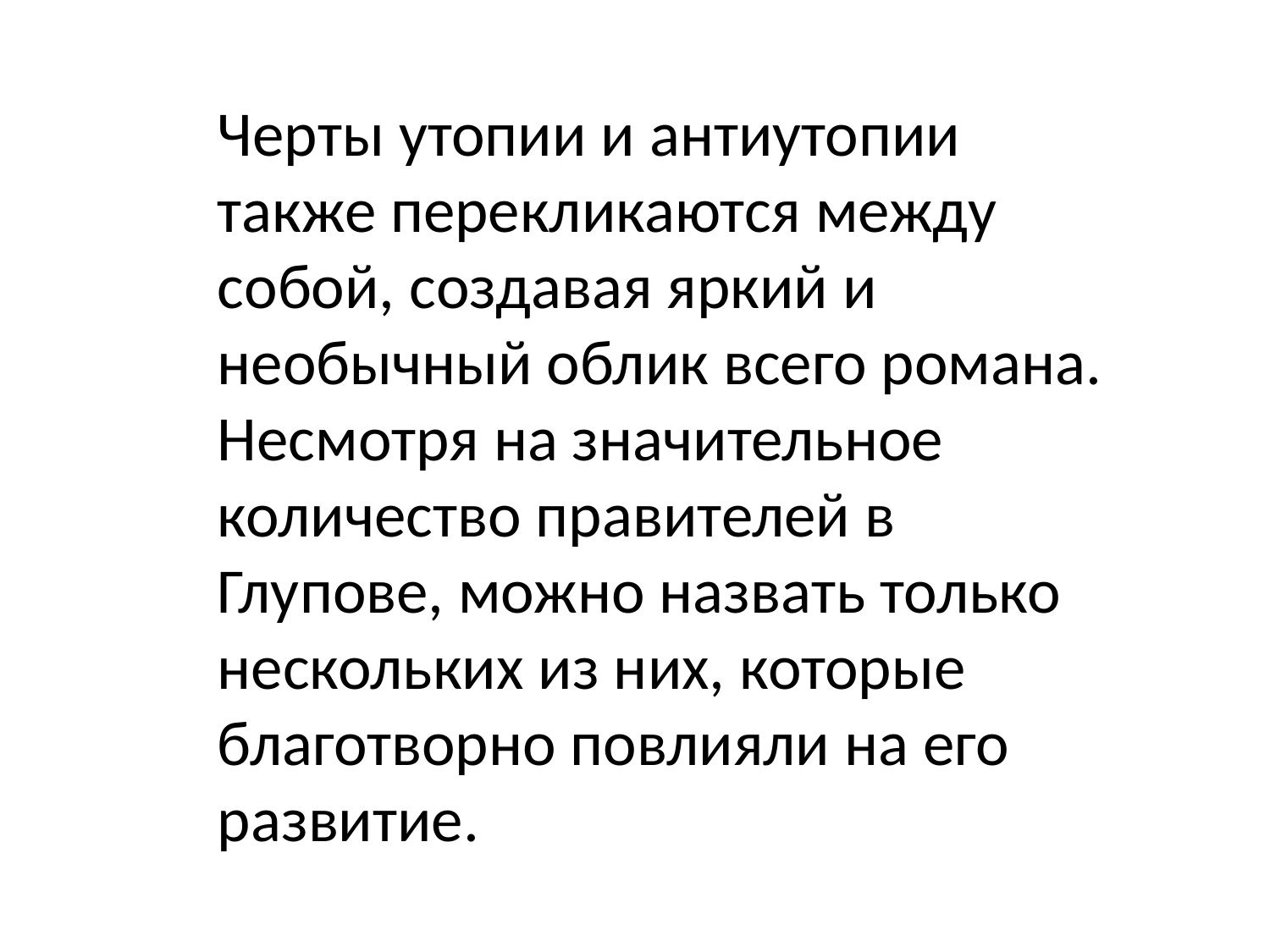

Черты утопии и антиутопии также перекликаются между собой, создавая яркий и необычный облик всего романа. Несмотря на значительное количество правителей в Глупове, можно назвать только нескольких из них, которые благотворно повлияли на его развитие.